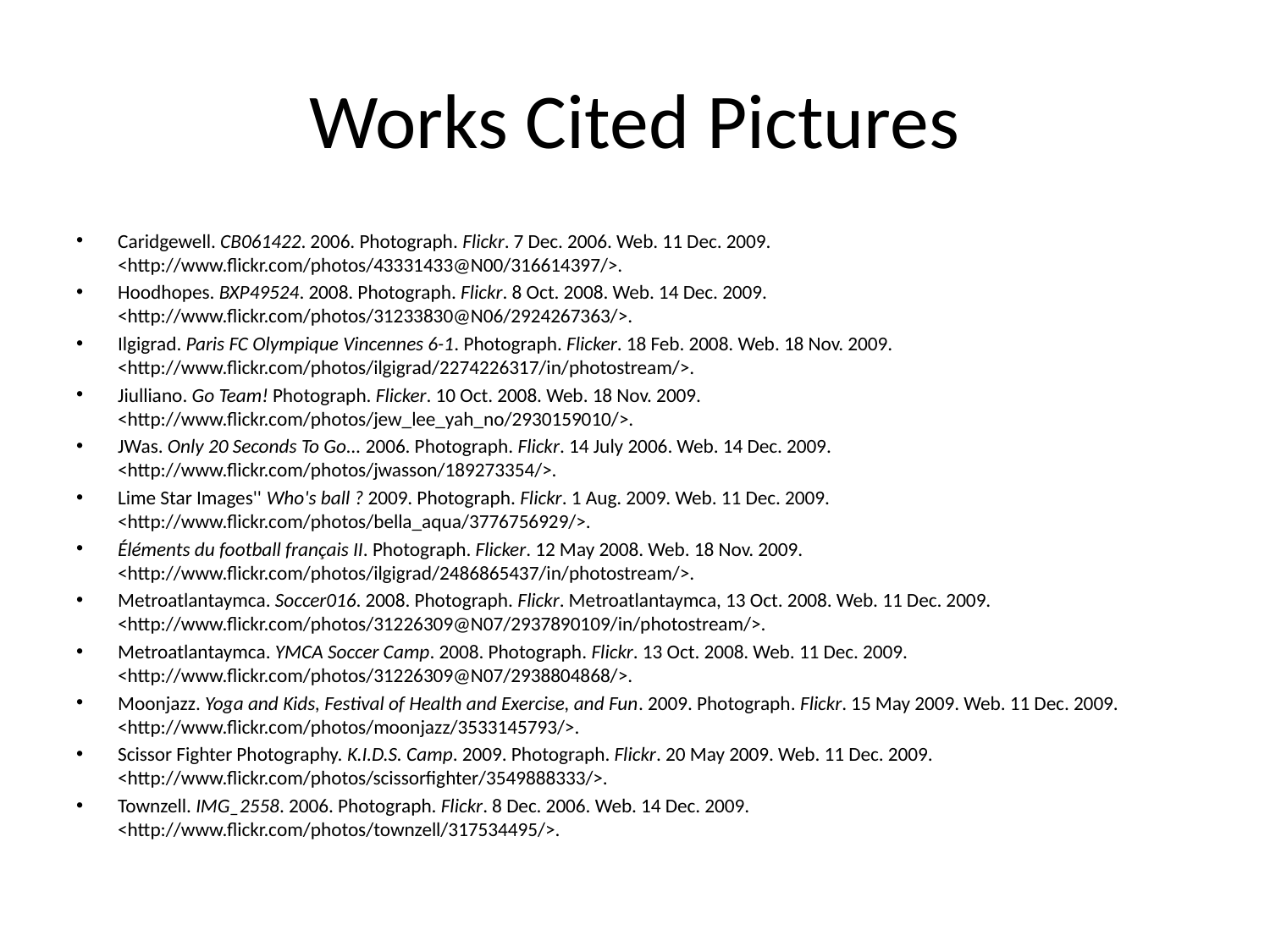

# Works Cited Pictures
Caridgewell. CB061422. 2006. Photograph. Flickr. 7 Dec. 2006. Web. 11 Dec. 2009. <http://www.flickr.com/photos/43331433@N00/316614397/>.
Hoodhopes. BXP49524. 2008. Photograph. Flickr. 8 Oct. 2008. Web. 14 Dec. 2009. <http://www.flickr.com/photos/31233830@N06/2924267363/>.
Ilgigrad. Paris FC Olympique Vincennes 6-1. Photograph. Flicker. 18 Feb. 2008. Web. 18 Nov. 2009. <http://www.flickr.com/photos/ilgigrad/2274226317/in/photostream/>.
Jiulliano. Go Team! Photograph. Flicker. 10 Oct. 2008. Web. 18 Nov. 2009. <http://www.flickr.com/photos/jew_lee_yah_no/2930159010/>.
JWas. Only 20 Seconds To Go... 2006. Photograph. Flickr. 14 July 2006. Web. 14 Dec. 2009. <http://www.flickr.com/photos/jwasson/189273354/>.
Lime Star Images'' Who's ball ? 2009. Photograph. Flickr. 1 Aug. 2009. Web. 11 Dec. 2009. <http://www.flickr.com/photos/bella_aqua/3776756929/>.
Éléments du football français II. Photograph. Flicker. 12 May 2008. Web. 18 Nov. 2009. <http://www.flickr.com/photos/ilgigrad/2486865437/in/photostream/>.
Metroatlantaymca. Soccer016. 2008. Photograph. Flickr. Metroatlantaymca, 13 Oct. 2008. Web. 11 Dec. 2009. <http://www.flickr.com/photos/31226309@N07/2937890109/in/photostream/>.
Metroatlantaymca. YMCA Soccer Camp. 2008. Photograph. Flickr. 13 Oct. 2008. Web. 11 Dec. 2009. <http://www.flickr.com/photos/31226309@N07/2938804868/>.
Moonjazz. Yoga and Kids, Festival of Health and Exercise, and Fun. 2009. Photograph. Flickr. 15 May 2009. Web. 11 Dec. 2009. <http://www.flickr.com/photos/moonjazz/3533145793/>.
Scissor Fighter Photography. K.I.D.S. Camp. 2009. Photograph. Flickr. 20 May 2009. Web. 11 Dec. 2009. <http://www.flickr.com/photos/scissorfighter/3549888333/>.
Townzell. IMG_2558. 2006. Photograph. Flickr. 8 Dec. 2006. Web. 14 Dec. 2009. <http://www.flickr.com/photos/townzell/317534495/>.